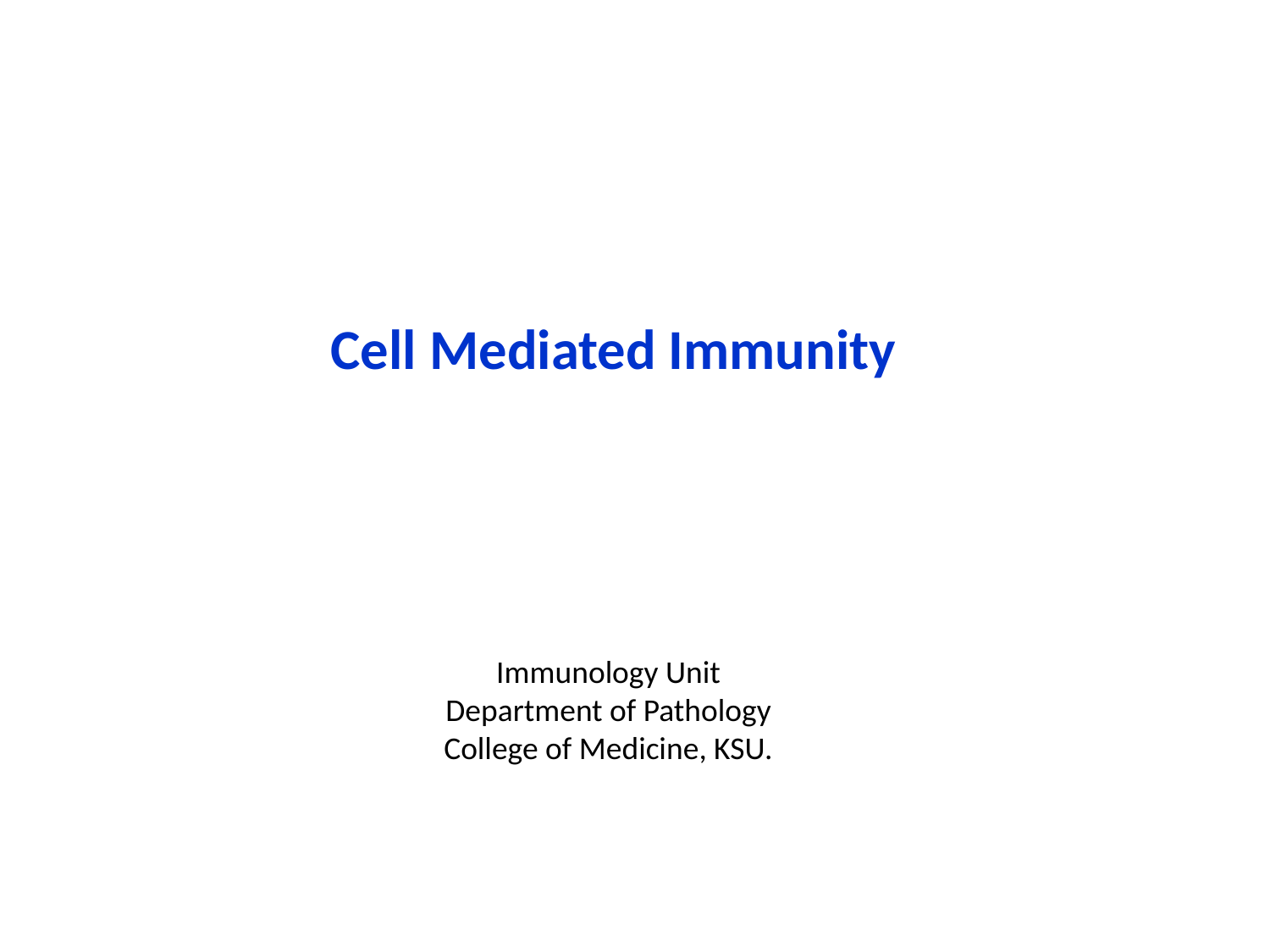

Cell Mediated Immunity
Immunology Unit
Department of Pathology
College of Medicine, KSU.